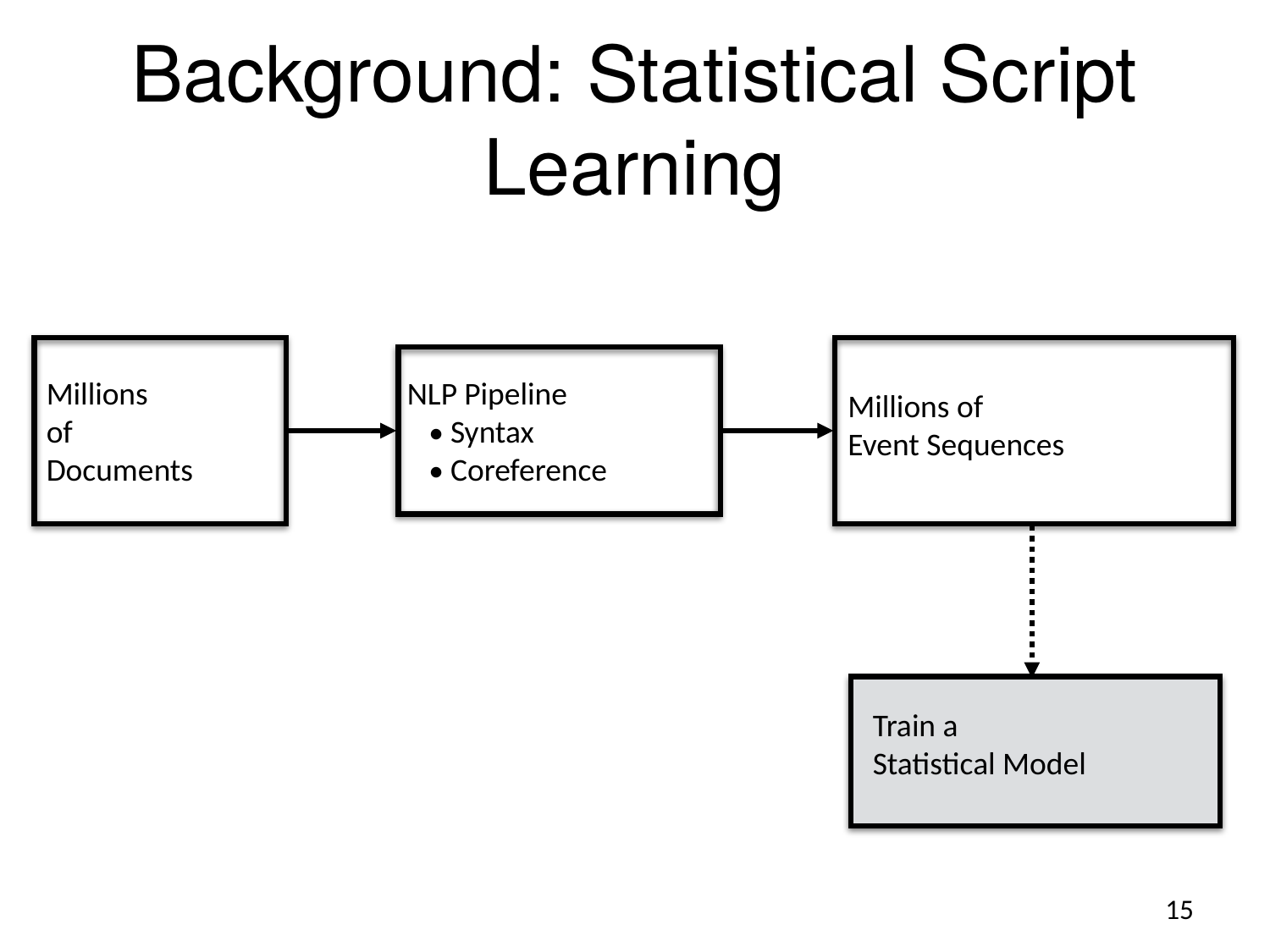

# Background: Statistical Script Learning

Millions of
Event Sequences
Millions
of
Documents
NLP Pipeline
   • Syntax
   • Coreference

Train a
Statistical Model
15